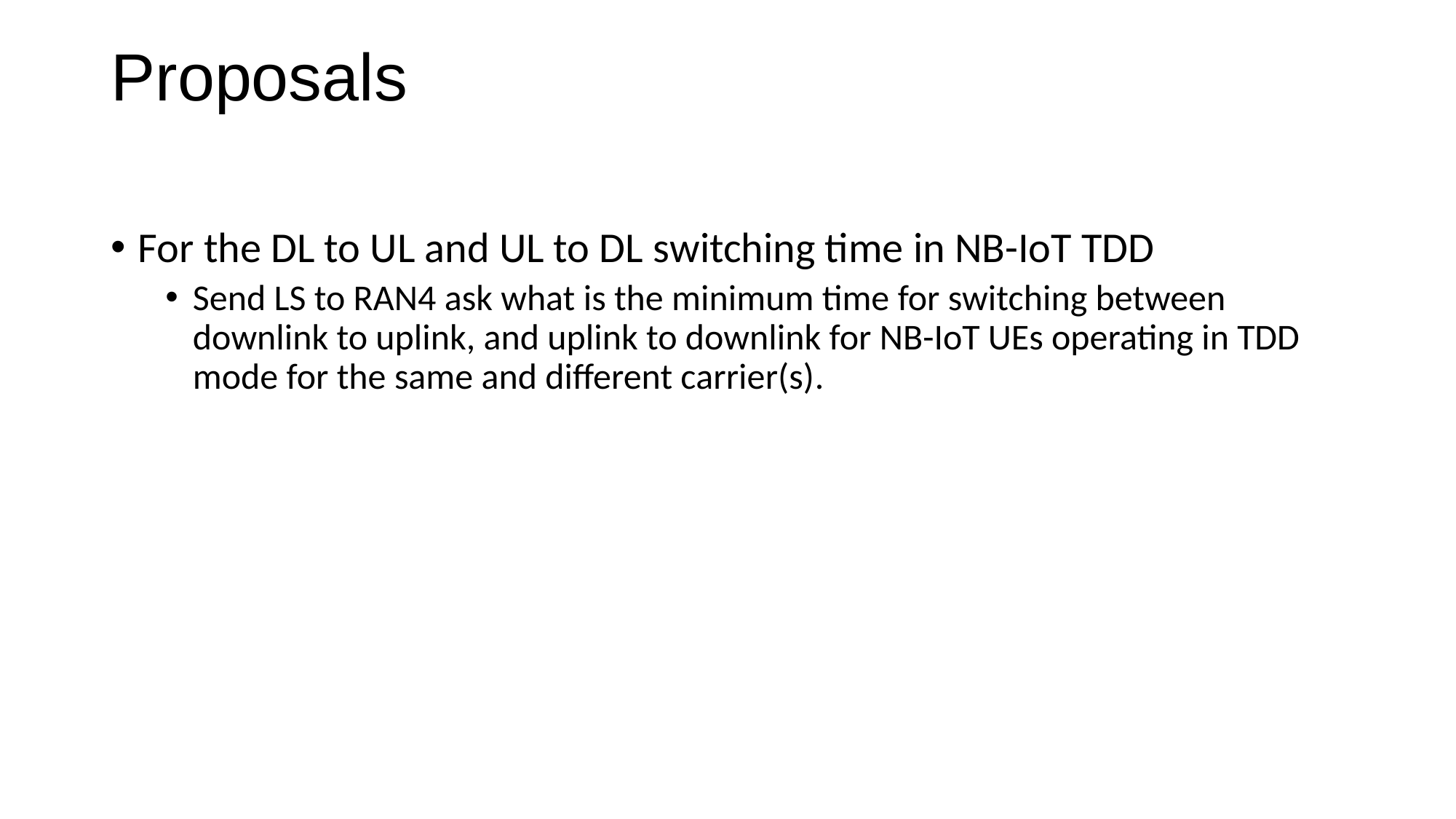

# Proposals

For the DL to UL and UL to DL switching time in NB-IoT TDD
Send LS to RAN4 ask what is the minimum time for switching between downlink to uplink, and uplink to downlink for NB-IoT UEs operating in TDD mode for the same and different carrier(s).